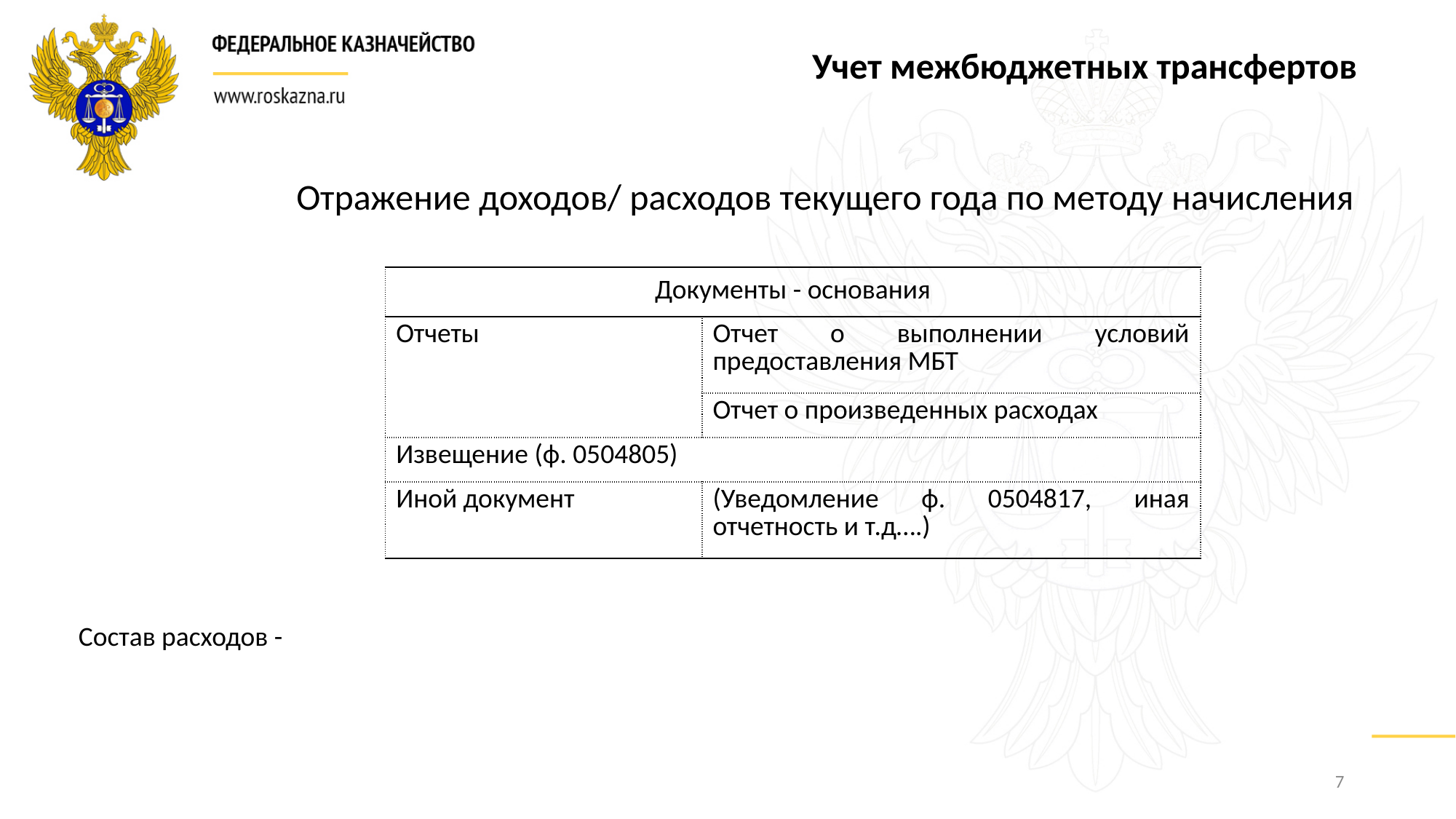

Учет межбюджетных трансфертов

Отражение доходов/ расходов текущего года по методу начисления
| Документы - основания |  |
| --- | --- |
| Отчеты | Отчет о выполнении условий предоставления МБТ |
|  | Отчет о произведенных расходах |
| Извещение (ф. 0504805) |  |
| Иной документ | (Уведомление ф. 0504817, иная отчетность и т.д….) |
Состав расходов -
7